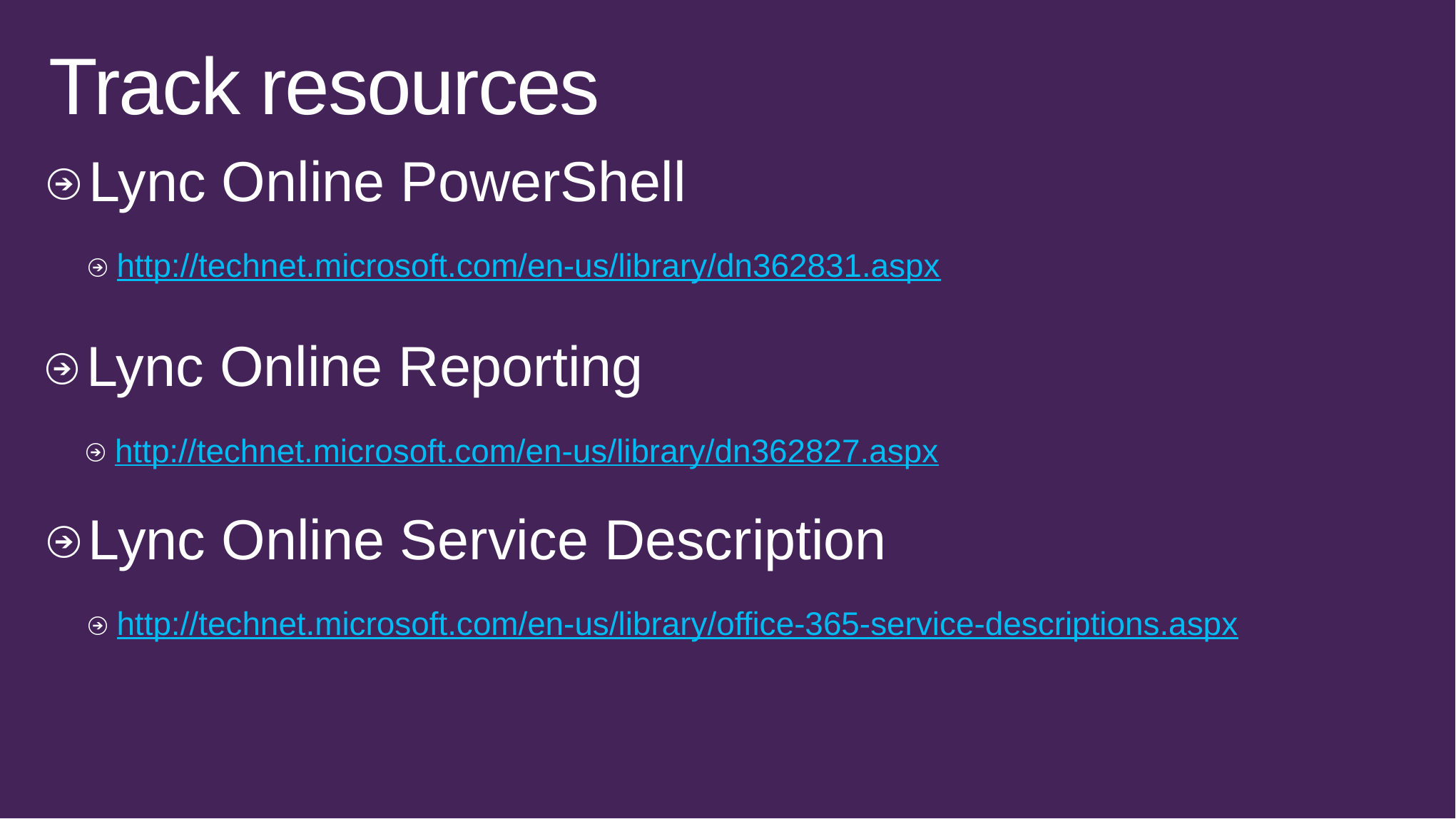

# Track resources
Lync Online PowerShell
http://technet.microsoft.com/en-us/library/dn362831.aspx

Lync Online Reporting
http://technet.microsoft.com/en-us/library/dn362827.aspx
Lync Online Service Description
http://technet.microsoft.com/en-us/library/office-365-service-descriptions.aspx